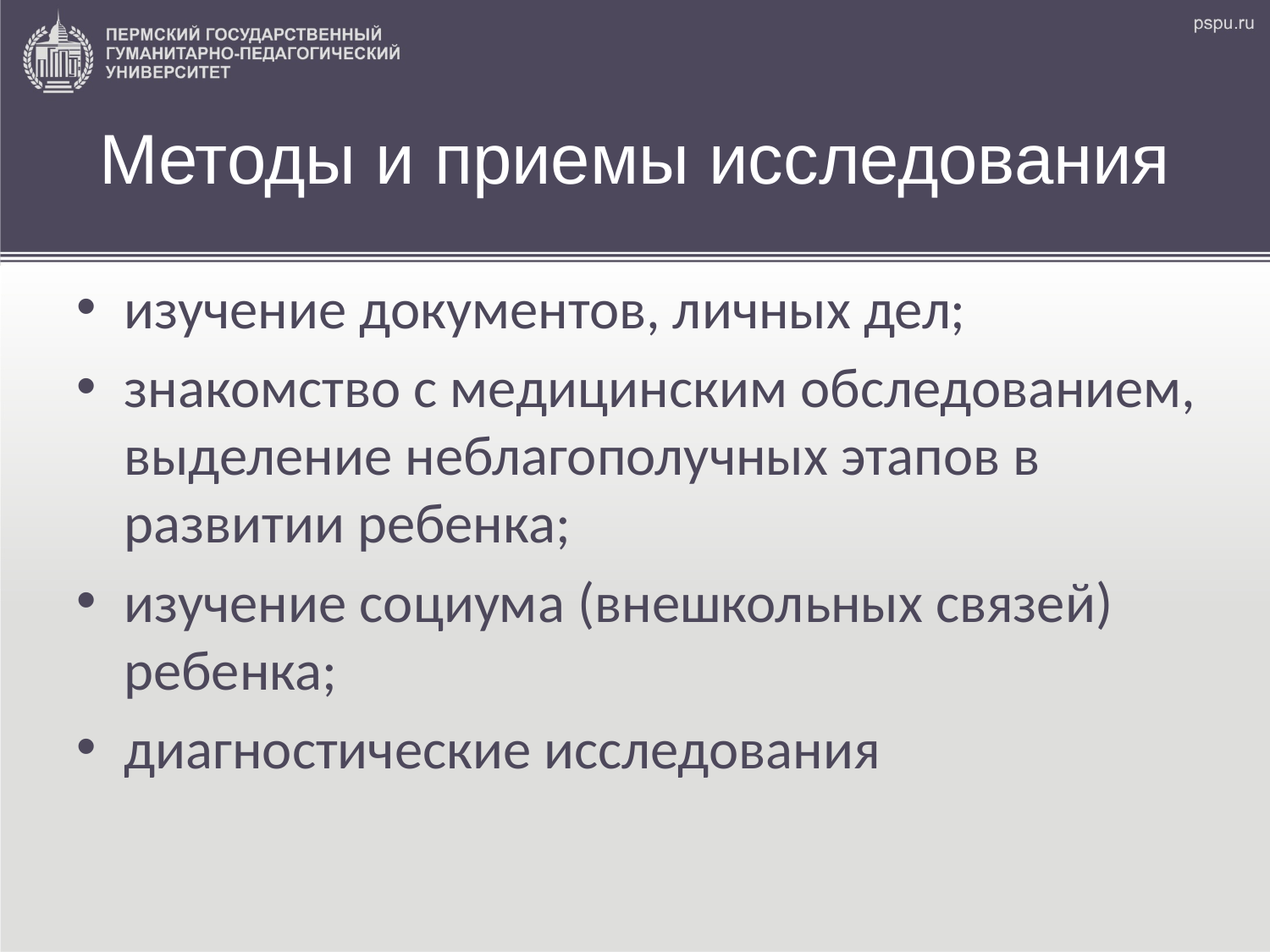

# Методы и приемы исследования
изучение документов, личных дел;
знакомство с медицинским обследованием, выделение неблагополучных этапов в развитии ребенка;
изучение социума (внешкольных связей) ребенка;
диагностические исследования